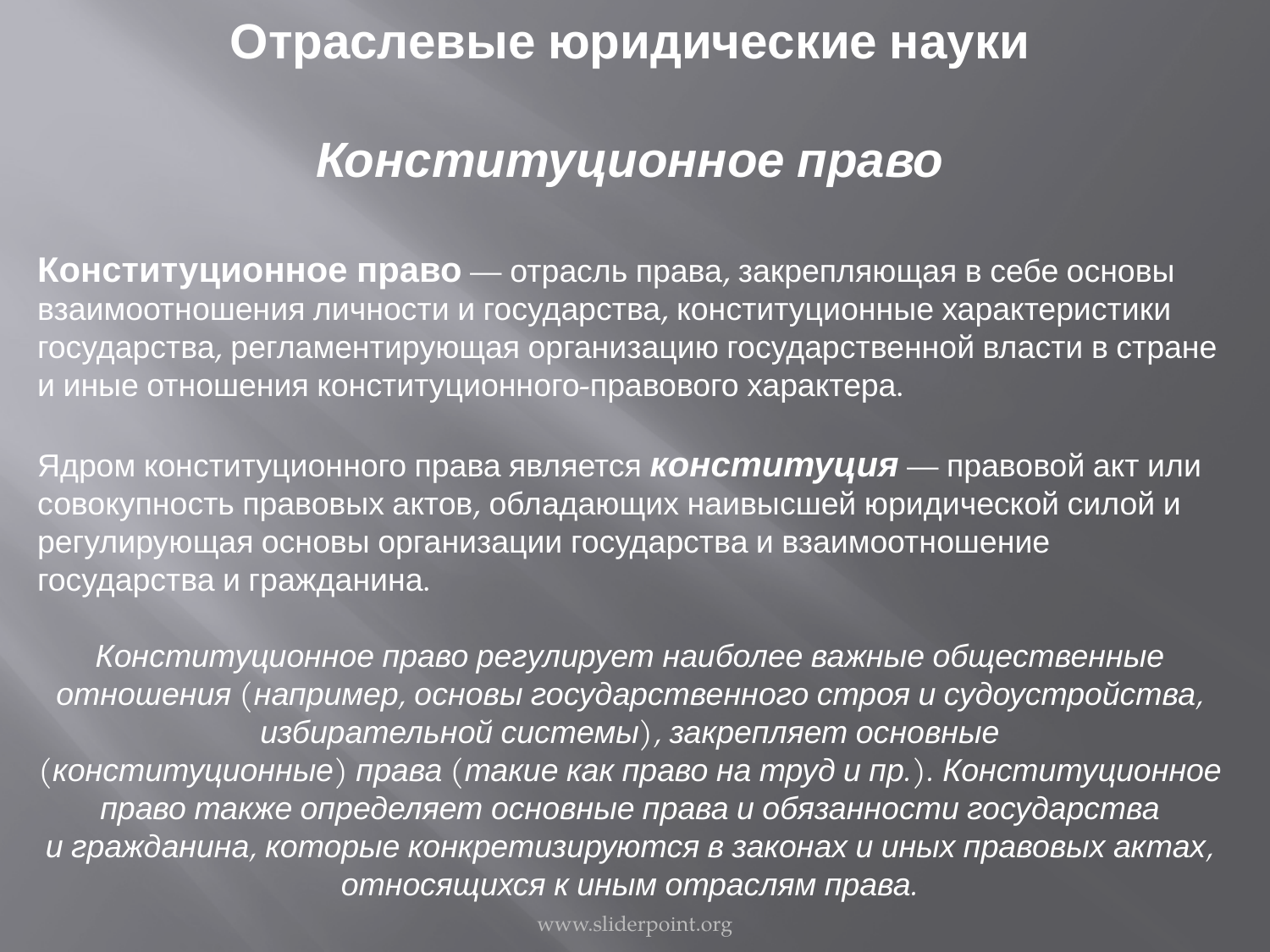

Отраслевые юридические науки

Конституционное право

Конституционное право — отрасль права, закрепляющая в себе основы взаимоотношения личности и государства, конституционные характеристики государства, регламентирующая организацию государственной власти в стране и иные отношения конституционного-правового характера.

Ядром конституционного права является конституция — правовой акт или совокупность правовых актов, обладающих наивысшей юридической силой и регулирующая основы организации государства и взаимоотношение государства и гражданина.

Конституционное право регулирует наиболее важные общественные отношения (например, основы государственного строя и судоустройства, избирательной системы), закрепляет основные (конституционные) права (такие как право на труд и пр.). Конституционное право также определяет основные права и обязанности государства и гражданина, которые конкретизируются в законах и иных правовых актах, относящихся к иным отраслям права.

www.sliderpoint.org